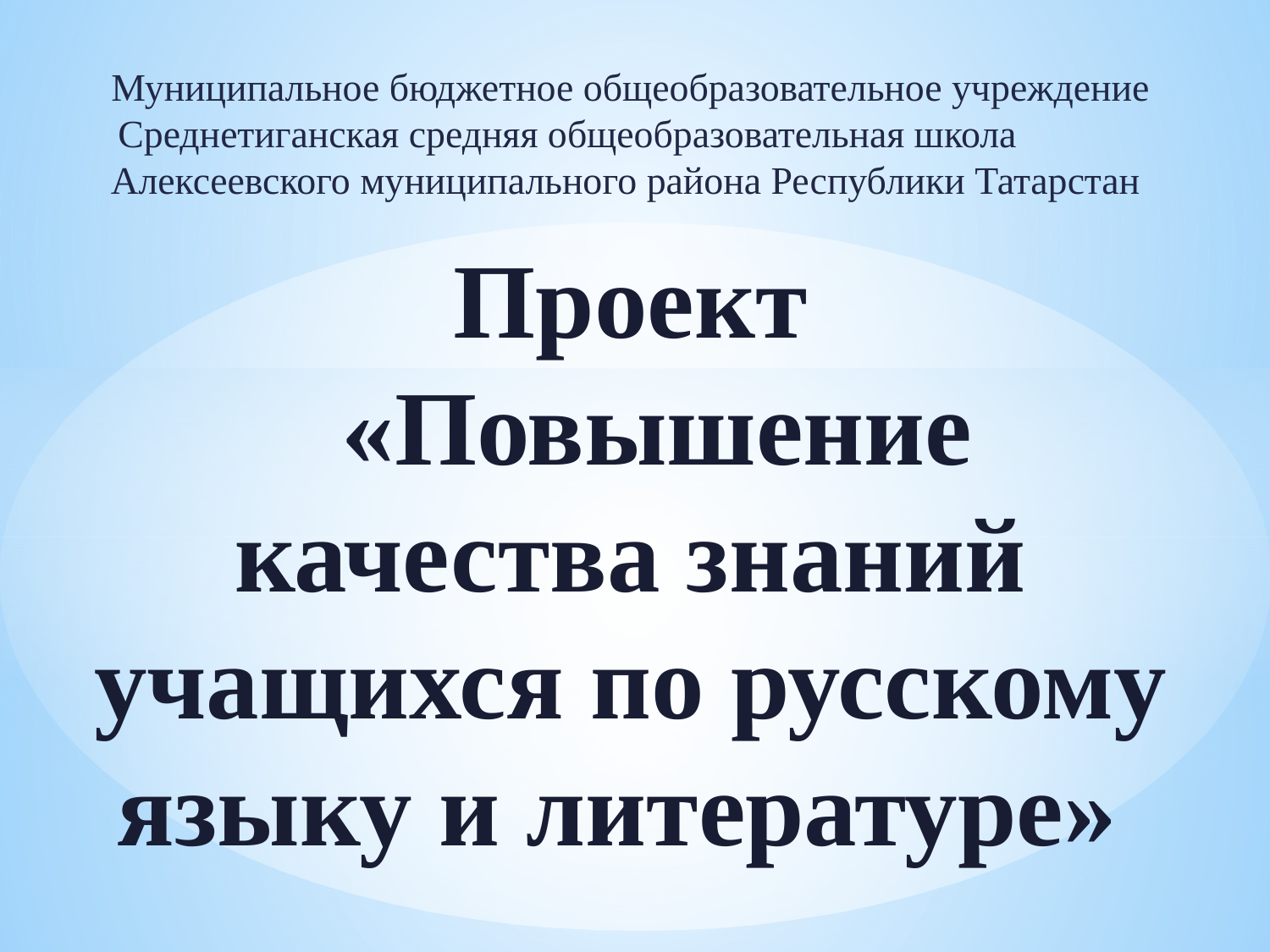

Муниципальное бюджетное общеобразовательное учреждение Среднетиганская средняя общеобразовательная школа              Алексеевского муниципального района Республики Татарстан
Проект
  «Повышение качества знаний учащихся по русскому языку и литературе»